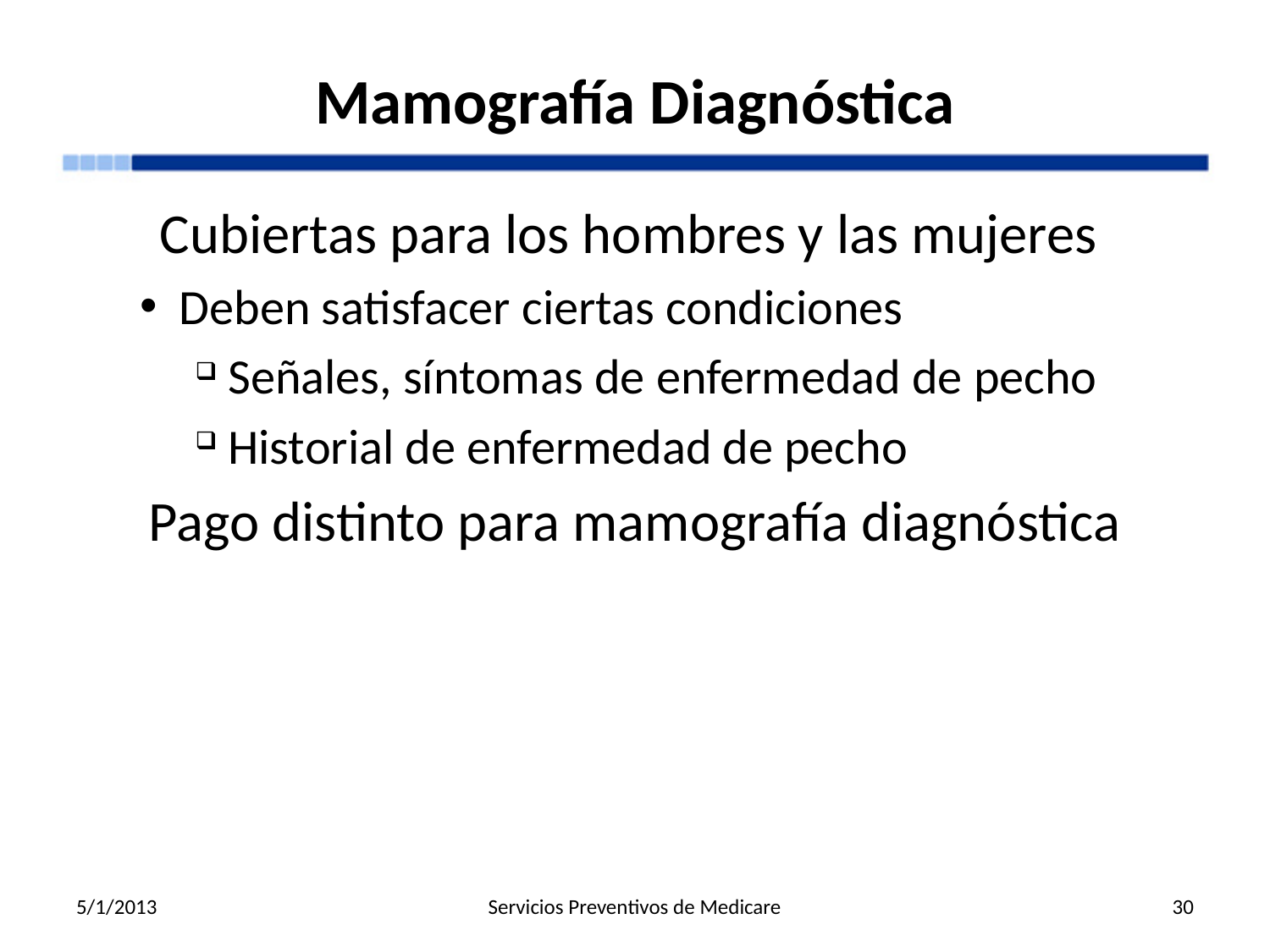

# Mamografía Diagnóstica
Cubiertas para los hombres y las mujeres
Deben satisfacer ciertas condiciones
Señales, síntomas de enfermedad de pecho
Historial de enfermedad de pecho
Pago distinto para mamografía diagnóstica
5/1/2013
Servicios Preventivos de Medicare
30